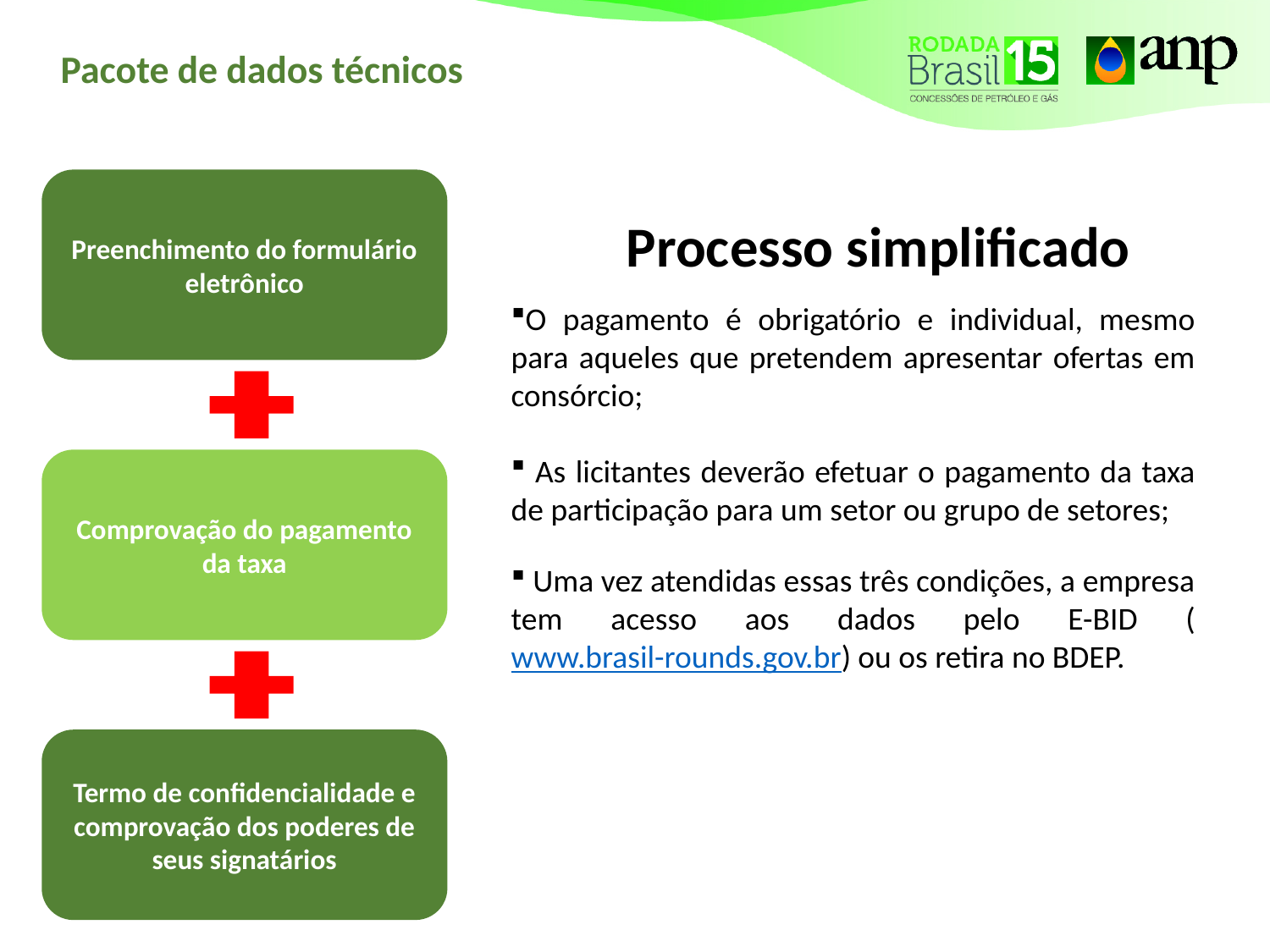

# Pacote de dados técnicos
Preenchimento do formulário eletrônico

Comprovação do pagamento da taxa

Termo de confidencialidade e comprovação dos poderes de seus signatários
Processo simplificado
O pagamento é obrigatório e individual, mesmo para aqueles que pretendem apresentar ofertas em consórcio;

 As licitantes deverão efetuar o pagamento da taxa de participação para um setor ou grupo de setores;

 Uma vez atendidas essas três condições, a empresa tem acesso aos dados pelo E-BID (www.brasil-rounds.gov.br) ou os retira no BDEP.